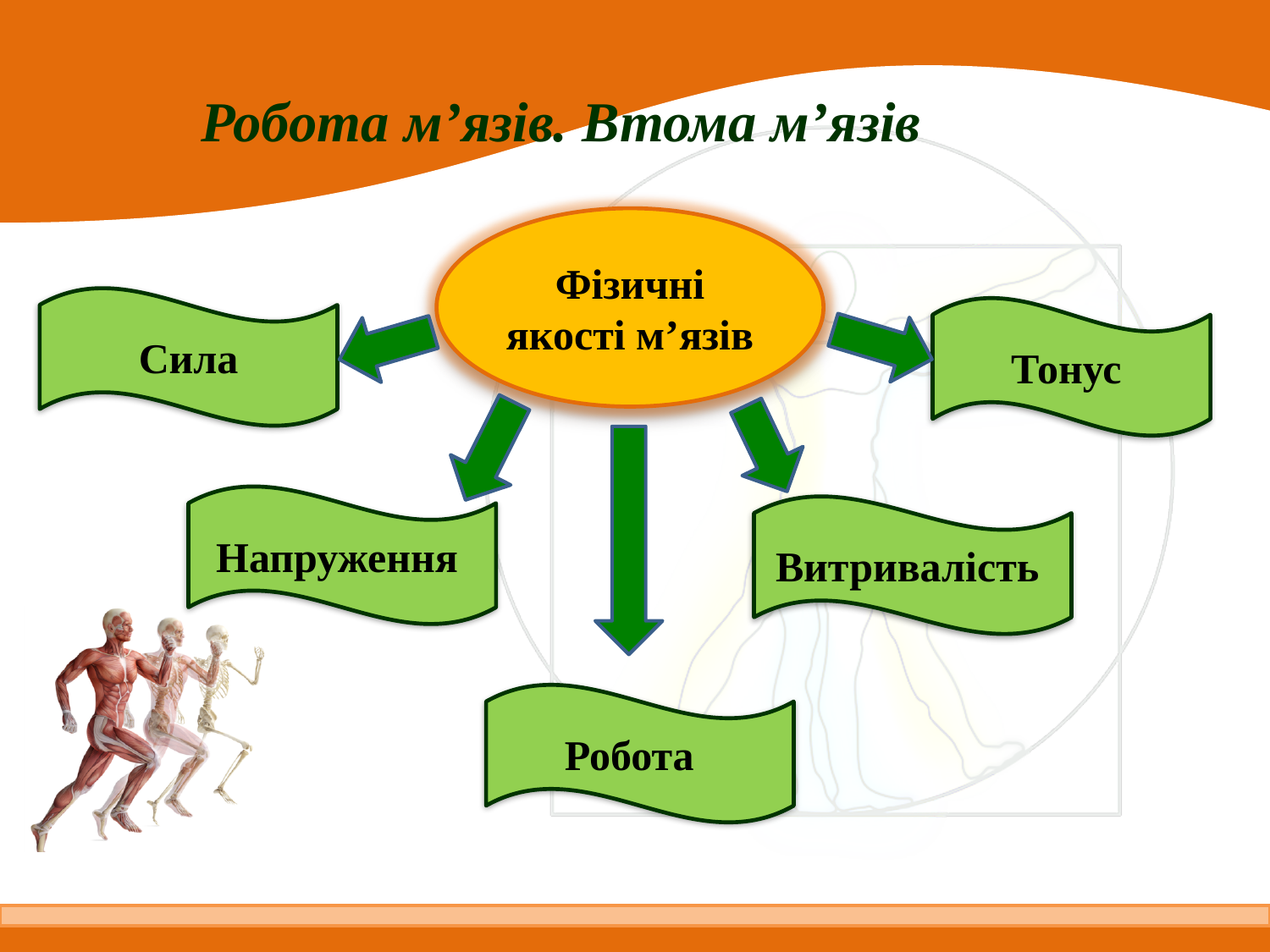

Робота м’язів. Втома м’язів
Фізичні якості м’язів
Сила
Тонус

Напруження
Витривалість
Робота